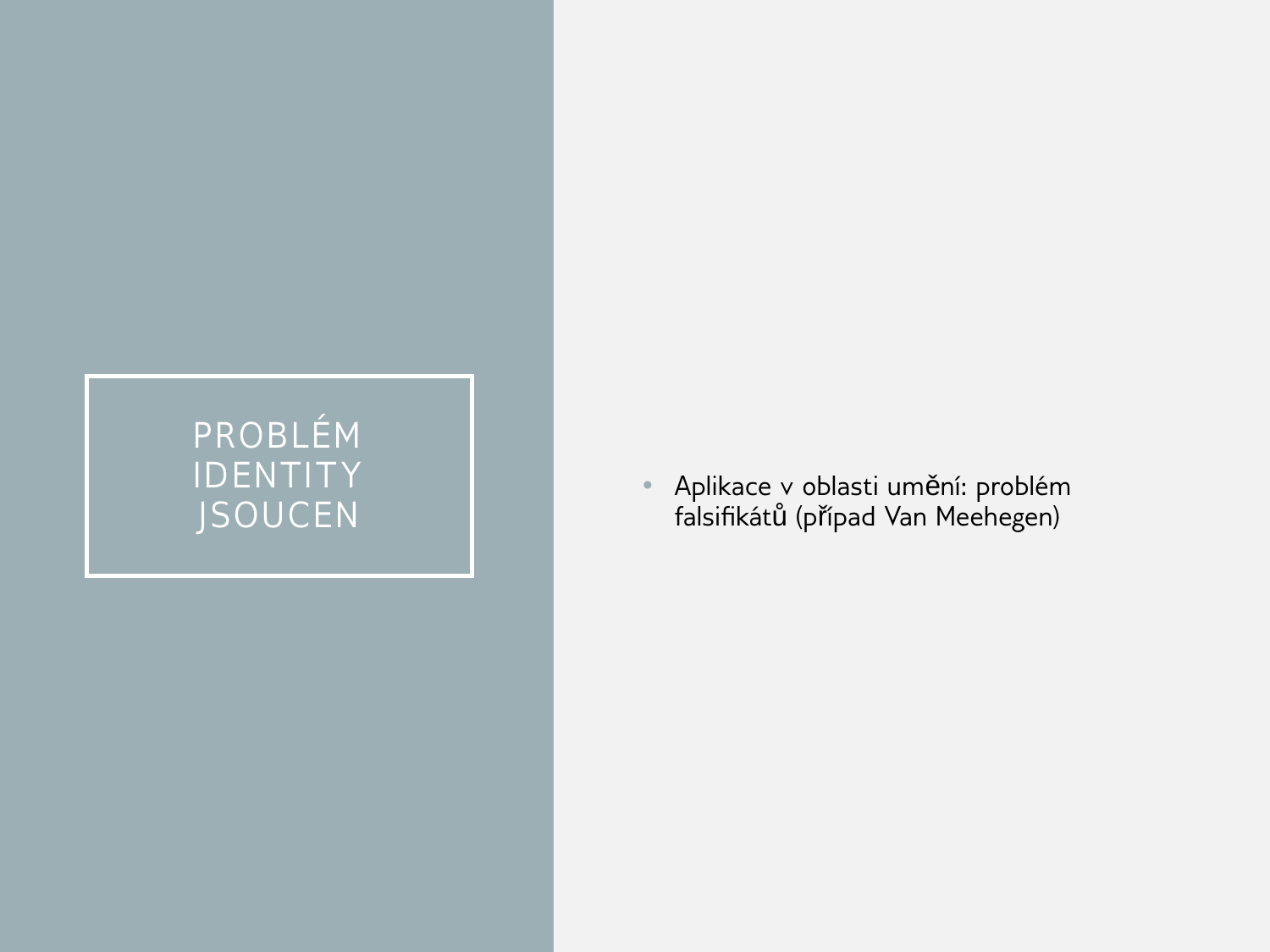

Aplikace v oblasti umění: problém falsifikátů (případ Van Meehegen)
# Problém identity jsoucen